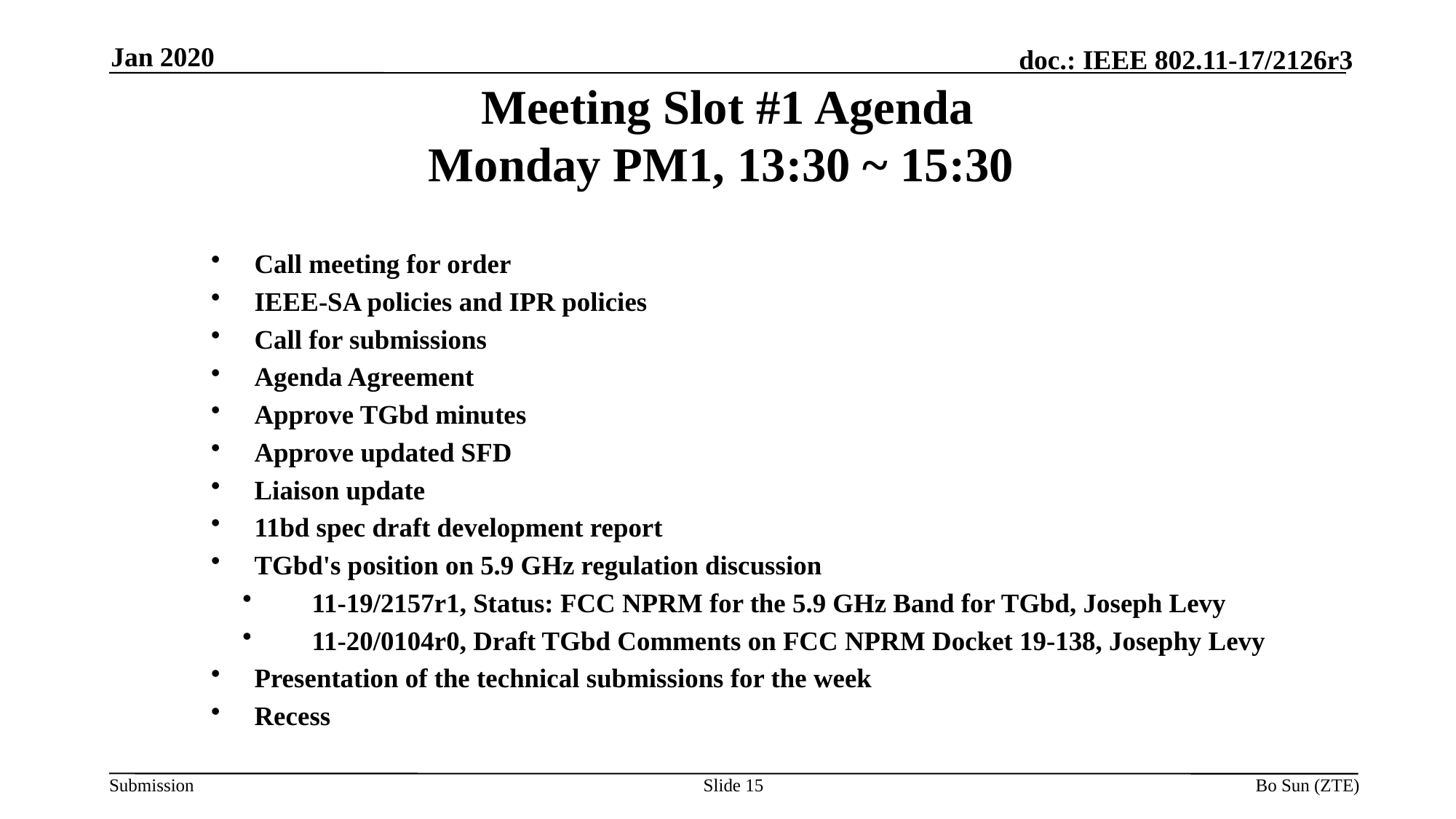

Jan 2020
Meeting Slot #1 Agenda
Monday PM1, 13:30 ~ 15:30
Call meeting for order
IEEE-SA policies and IPR policies
Call for submissions
Agenda Agreement
Approve TGbd minutes
Approve updated SFD
Liaison update
11bd spec draft development report
TGbd's position on 5.9 GHz regulation discussion
11-19/2157r1, Status: FCC NPRM for the 5.9 GHz Band for TGbd, Joseph Levy
11-20/0104r0, Draft TGbd Comments on FCC NPRM Docket 19-138, Josephy Levy
Presentation of the technical submissions for the week
Recess
Slide 15
Bo Sun (ZTE)